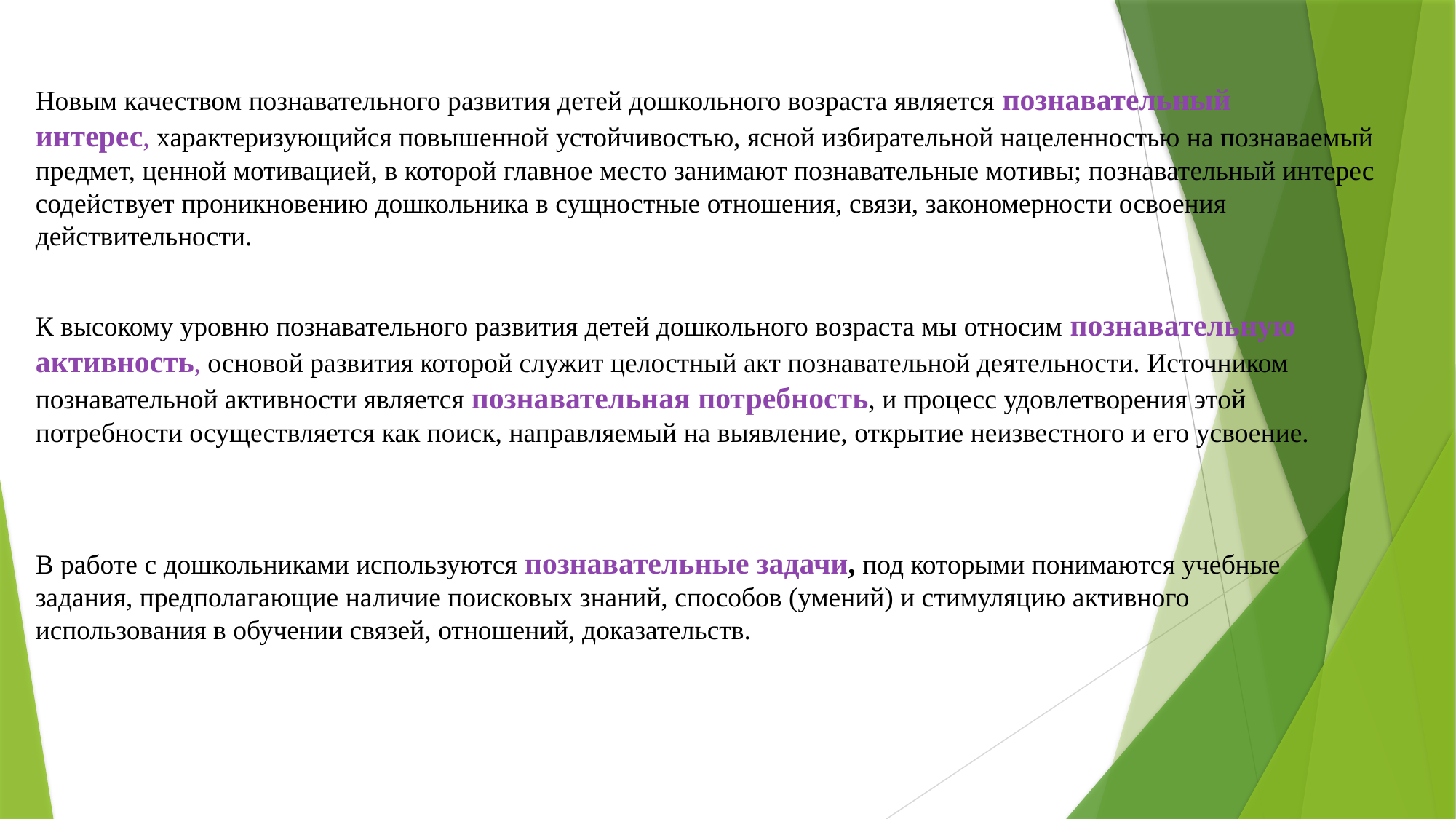

Новым качеством познавательного развития детей дошкольного возраста является познавательный интерес, характеризующийся повышенной устойчивостью, ясной избирательной нацеленностью на познаваемый предмет, ценной мотивацией, в которой главное место занимают познавательные мотивы; познавательный интерес содействует проникновению дошкольника в сущностные отношения, связи, закономерности освоения действительности.
К высокому уровню познавательного развития детей дошкольного возраста мы относим познавательную активность, основой развития которой служит целостный акт познавательной деятельности. Источником познавательной активности является познавательная потребность, и процесс удовлетворения этой потребности осуществляется как поиск, направляемый на выявление, открытие неизвестного и его усвоение.
В работе с дошкольниками используются познавательные задачи, под которыми понимаются учебные задания, предполагающие наличие поисковых знаний, способов (умений) и стимуляцию активного использования в обучении связей, отношений, доказательств.